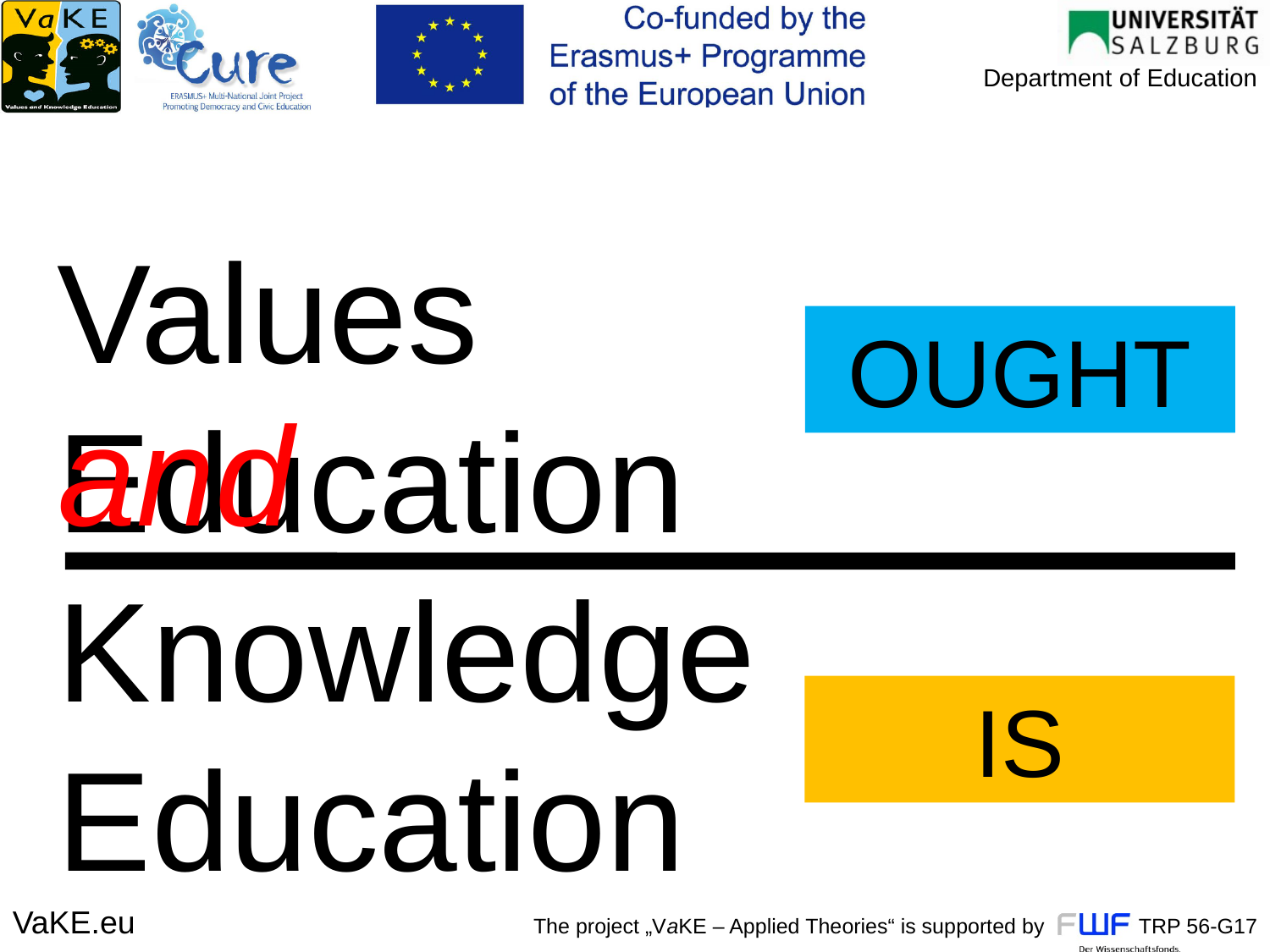

Values
Education
Knowledge
Education
OUGHT
and

IS